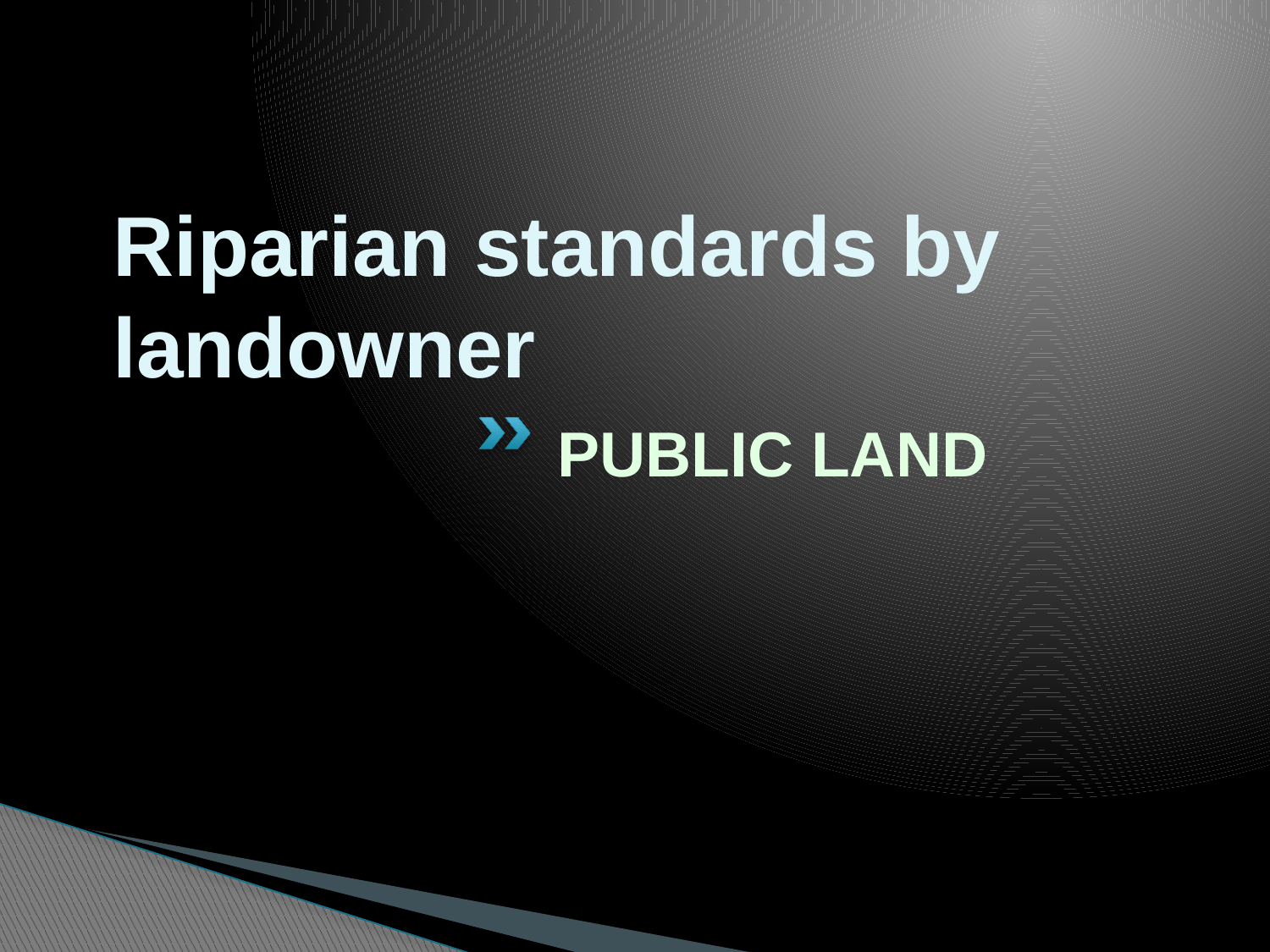

# Riparian standards by landowner
PUBLIC LAND